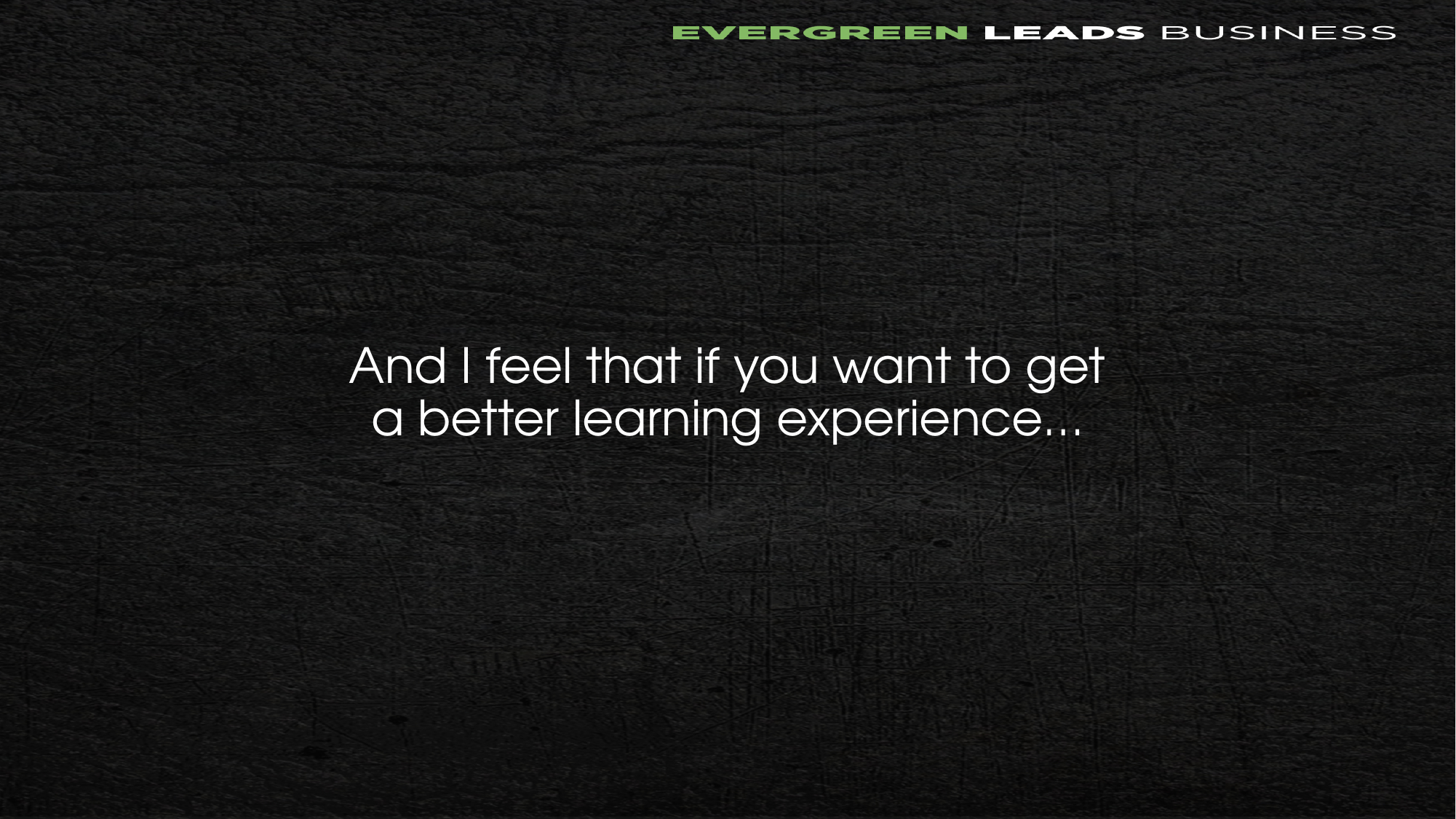

And I feel that if you want to get a better learning experience…